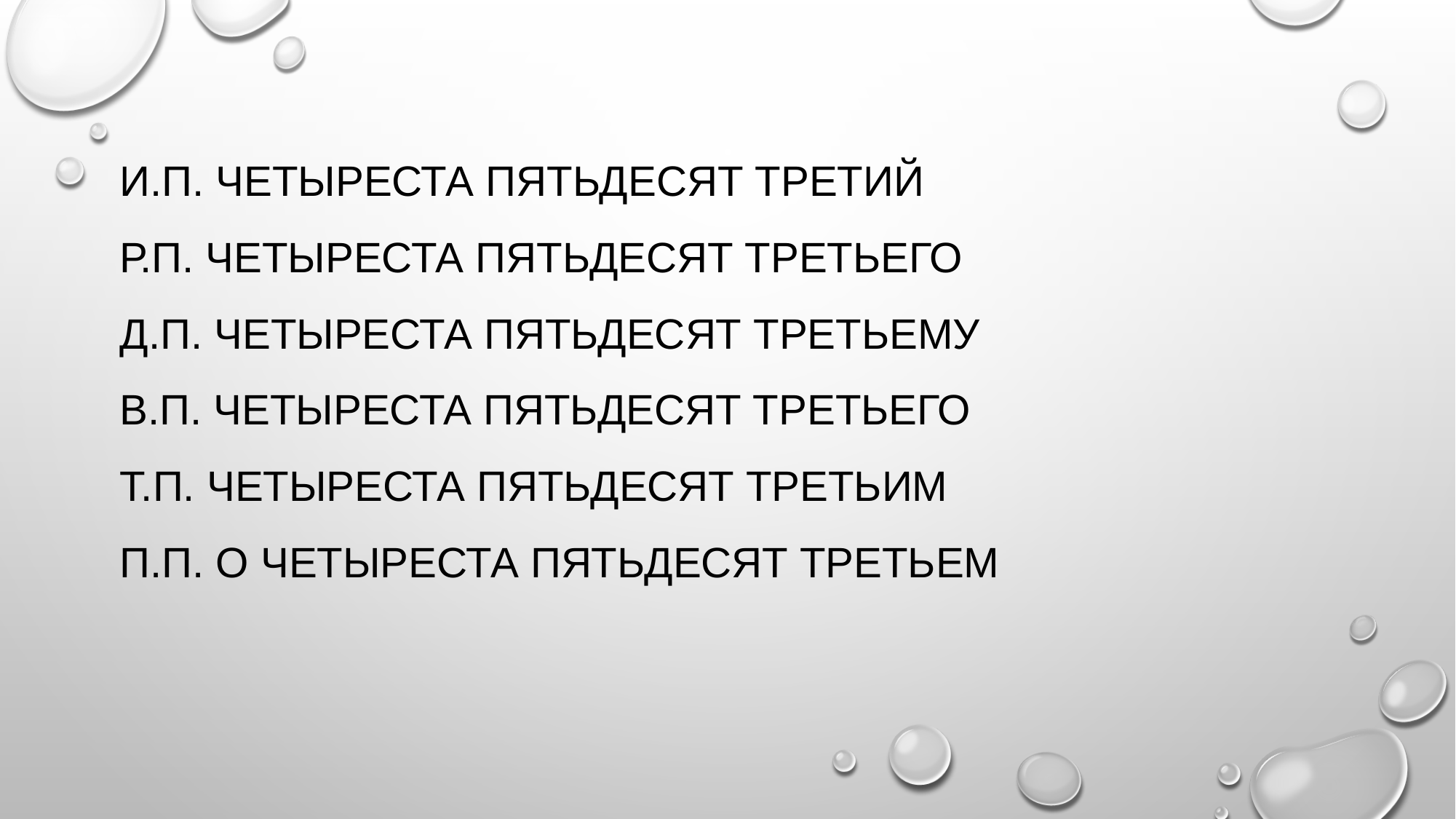

И.п. четыреста пятьдесят третий
Р.п. четыреста пятьдесят третьего
Д.п. четыреста пятьдесят третьему
В.п. четыреста пятьдесят третьего
Т.п. четыреста пятьдесят третьим
П.п. о четыреста пятьдесят третьем